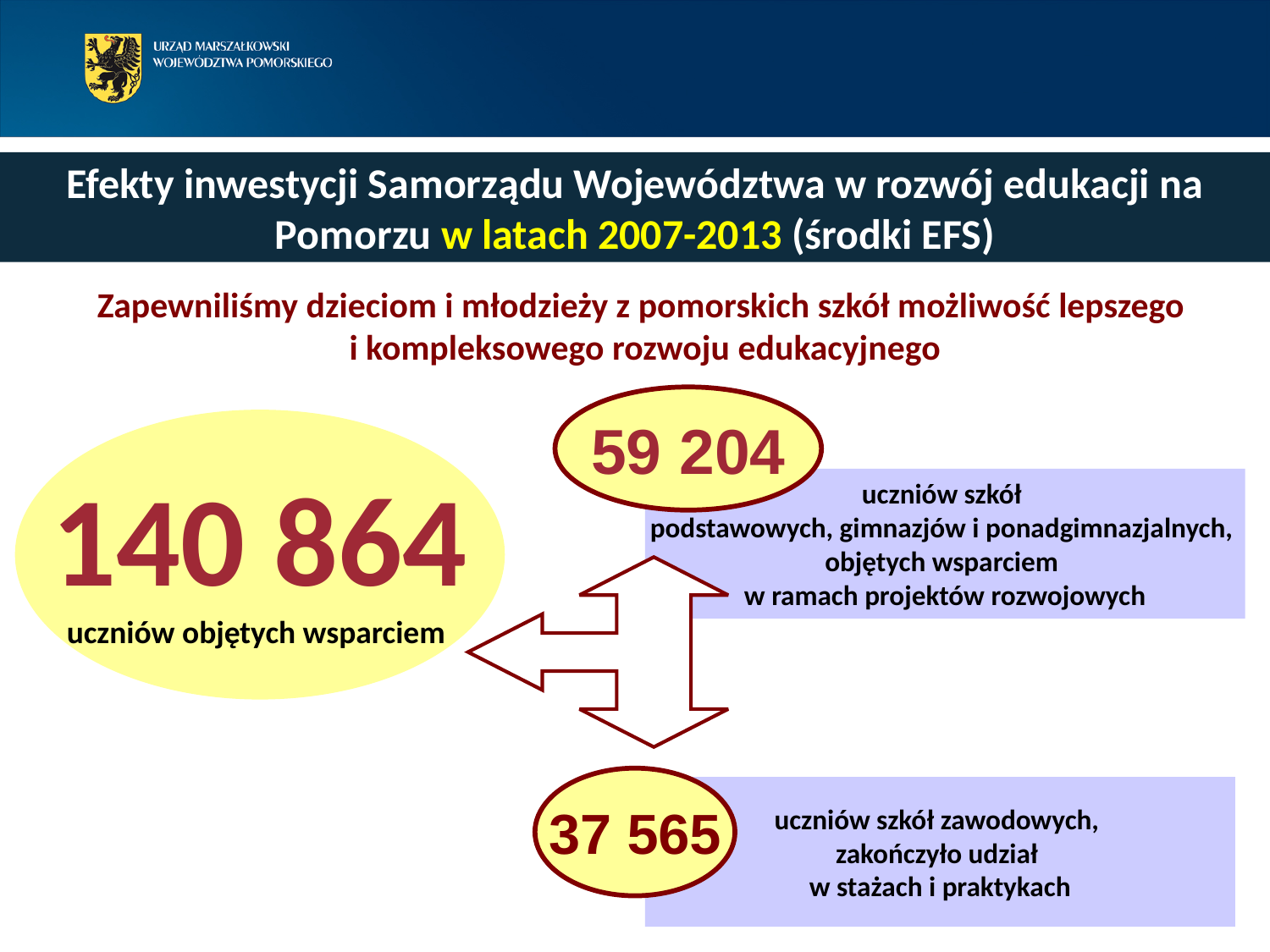

Efekty inwestycji Samorządu Województwa w rozwój edukacji na Pomorzu w latach 2007-2013 (środki EFS)

Zapewniliśmy dzieciom i młodzieży z pomorskich szkół możliwość lepszego
i kompleksowego rozwoju edukacyjnego
59 204
140 864
uczniów objętych wsparciem
uczniów szkół
podstawowych, gimnazjów i ponadgimnazjalnych,
objętych wsparciem
w ramach projektów rozwojowych

37 565
uczniów szkół zawodowych,
zakończyło udział
w stażach i praktykach